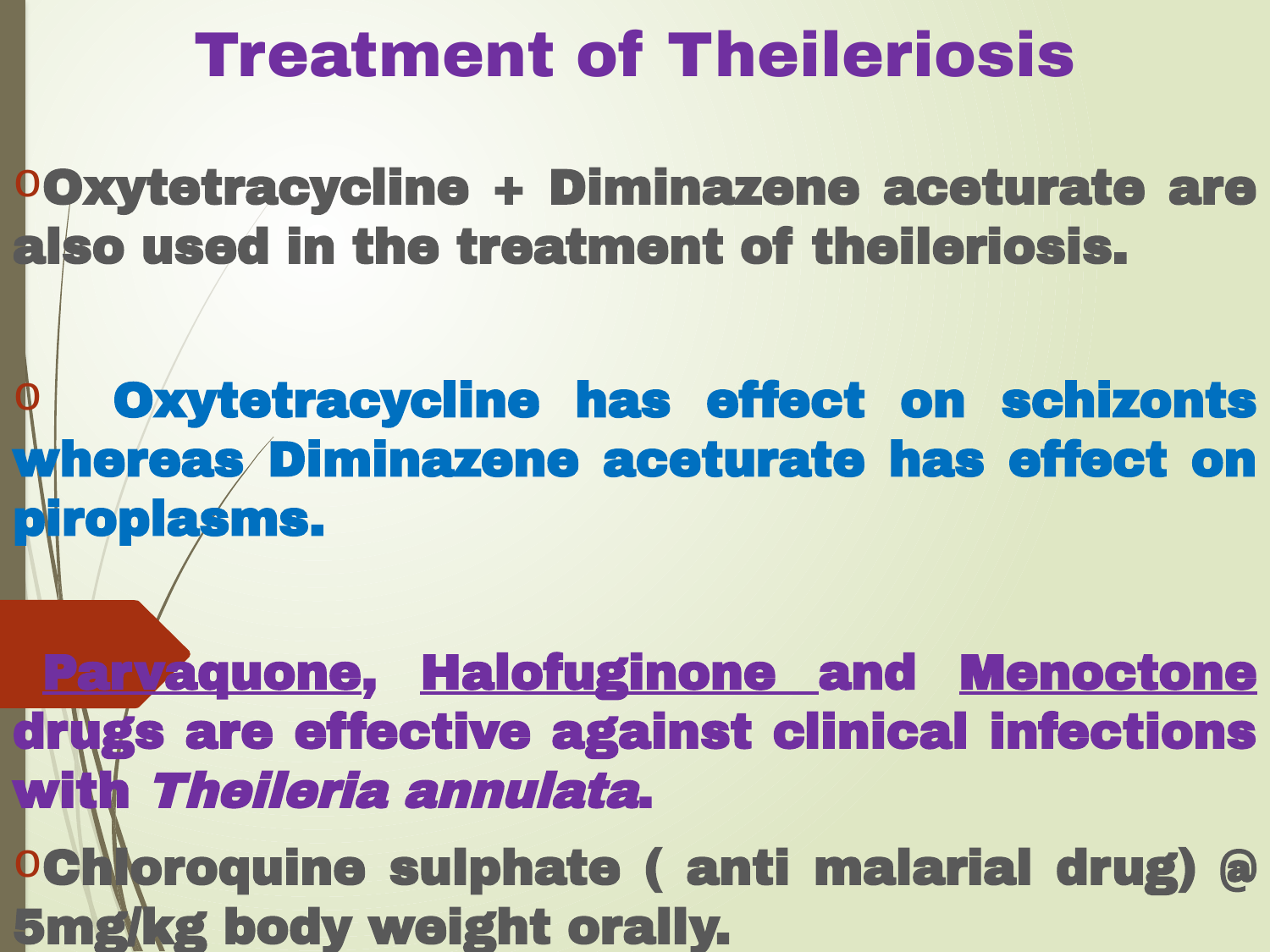

# Treatment of Theileriosis
Oxytetracycline + Diminazene aceturate are also used in the treatment of theileriosis.

  Oxytetracycline has effect on schizonts whereas Diminazene aceturate has effect on piroplasms.

Parvaquone, Halofuginone and Menoctone drugs are effective against clinical infections with Theileria annulata.
Chloroquine sulphate ( anti malarial drug) @ 5mg/kg body weight orally.